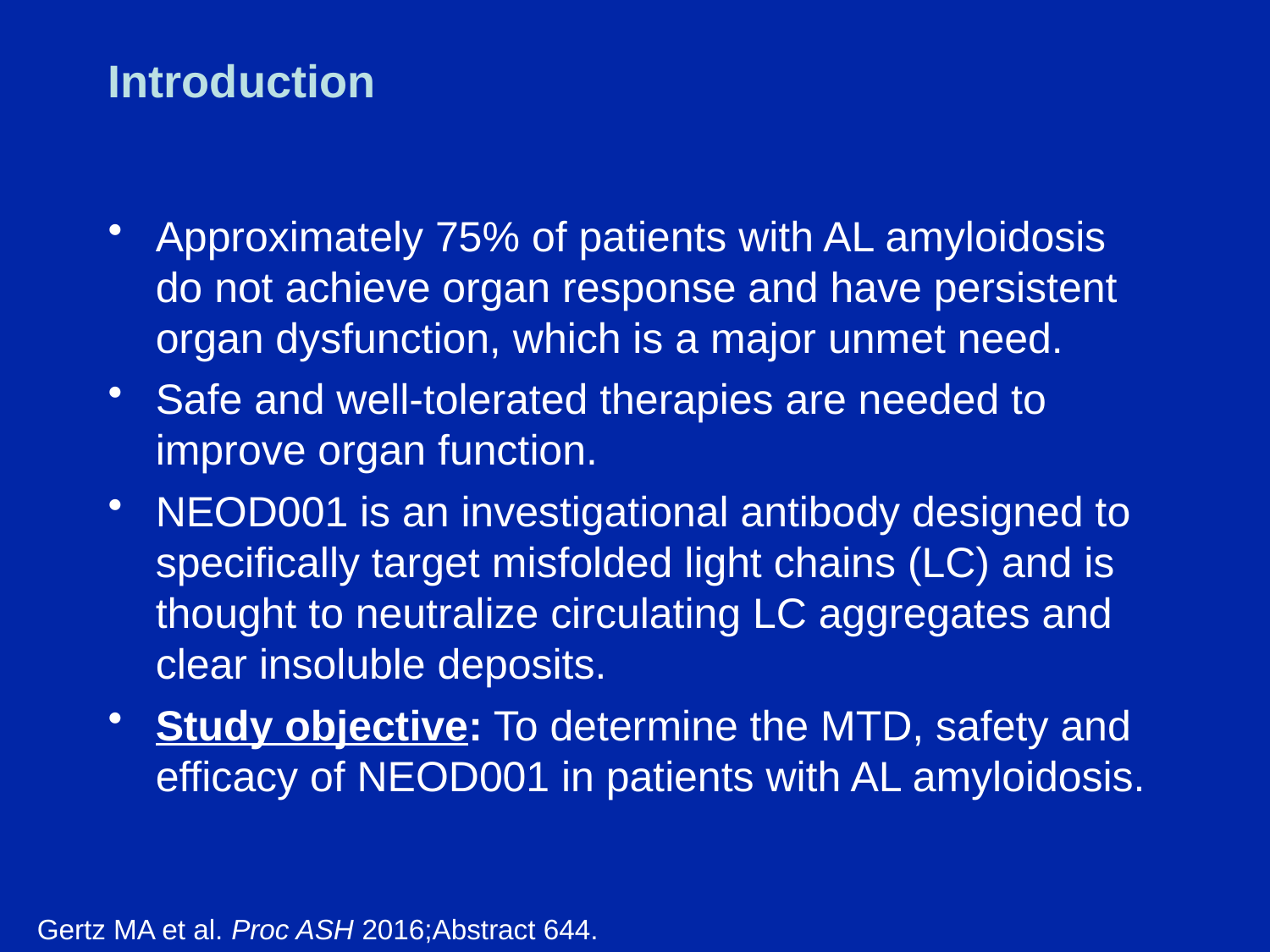

# Introduction
Approximately 75% of patients with AL amyloidosis 
do not achieve organ response and have persistent organ dysfunction, which is a major unmet need.
Safe and well-tolerated therapies are needed to improve organ function.
NEOD001 is an investigational antibody designed to specifically target misfolded light chains (LC) and is thought to neutralize circulating LC aggregates and clear insoluble deposits.
Study objective: To determine the MTD, safety and efficacy of NEOD001 in patients with AL amyloidosis.
Gertz MA et al. Proc ASH 2016;Abstract 644.